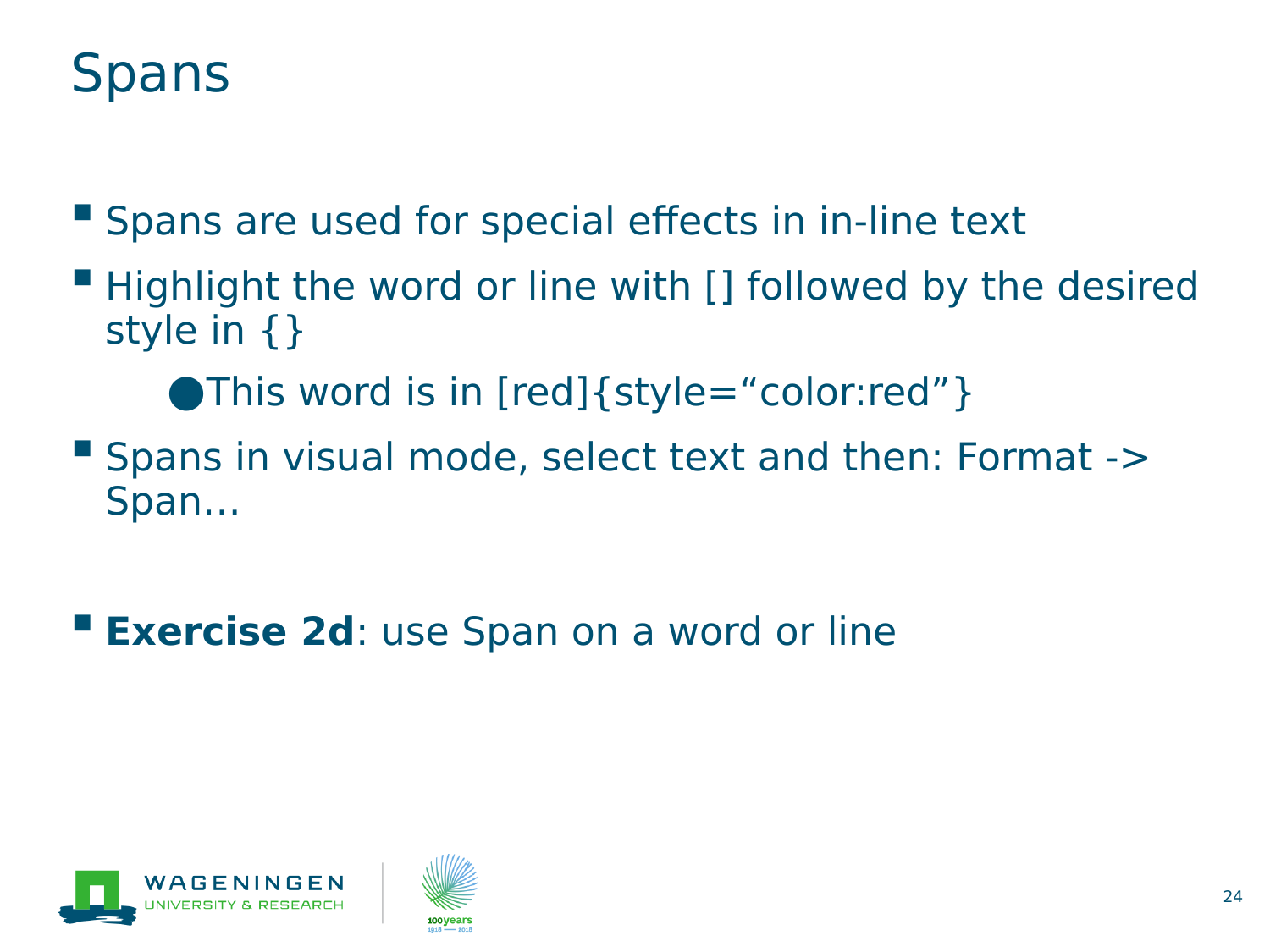

# Spans
Spans are used for special effects in in-line text
Highlight the word or line with [] followed by the desired style in {}
This word is in [red]{style=“color:red”}
Spans in visual mode, select text and then: Format -> Span…

Exercise 2d: use Span on a word or line

24